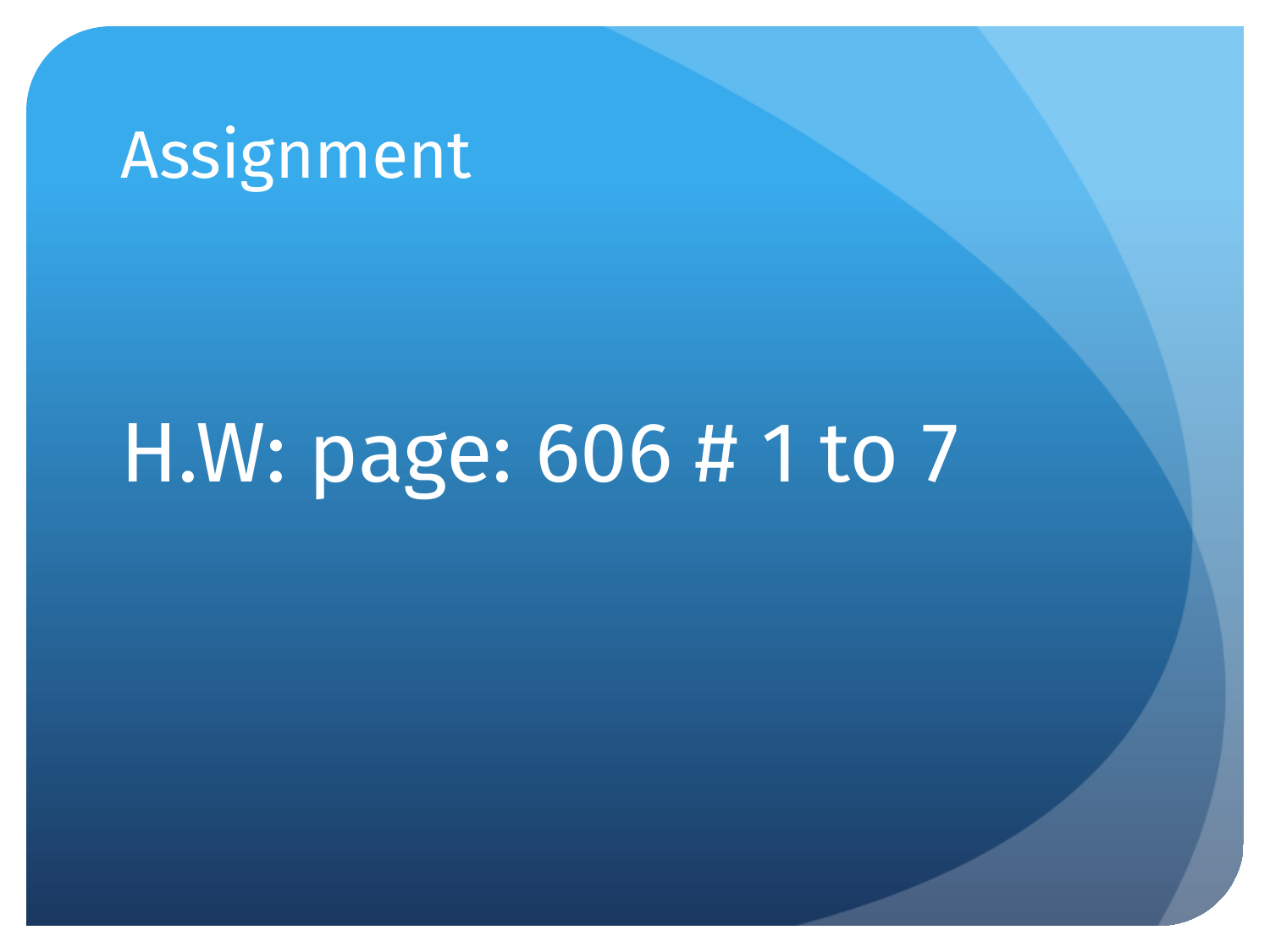

# Assignment

H.W: page: 606 # 1 to 7